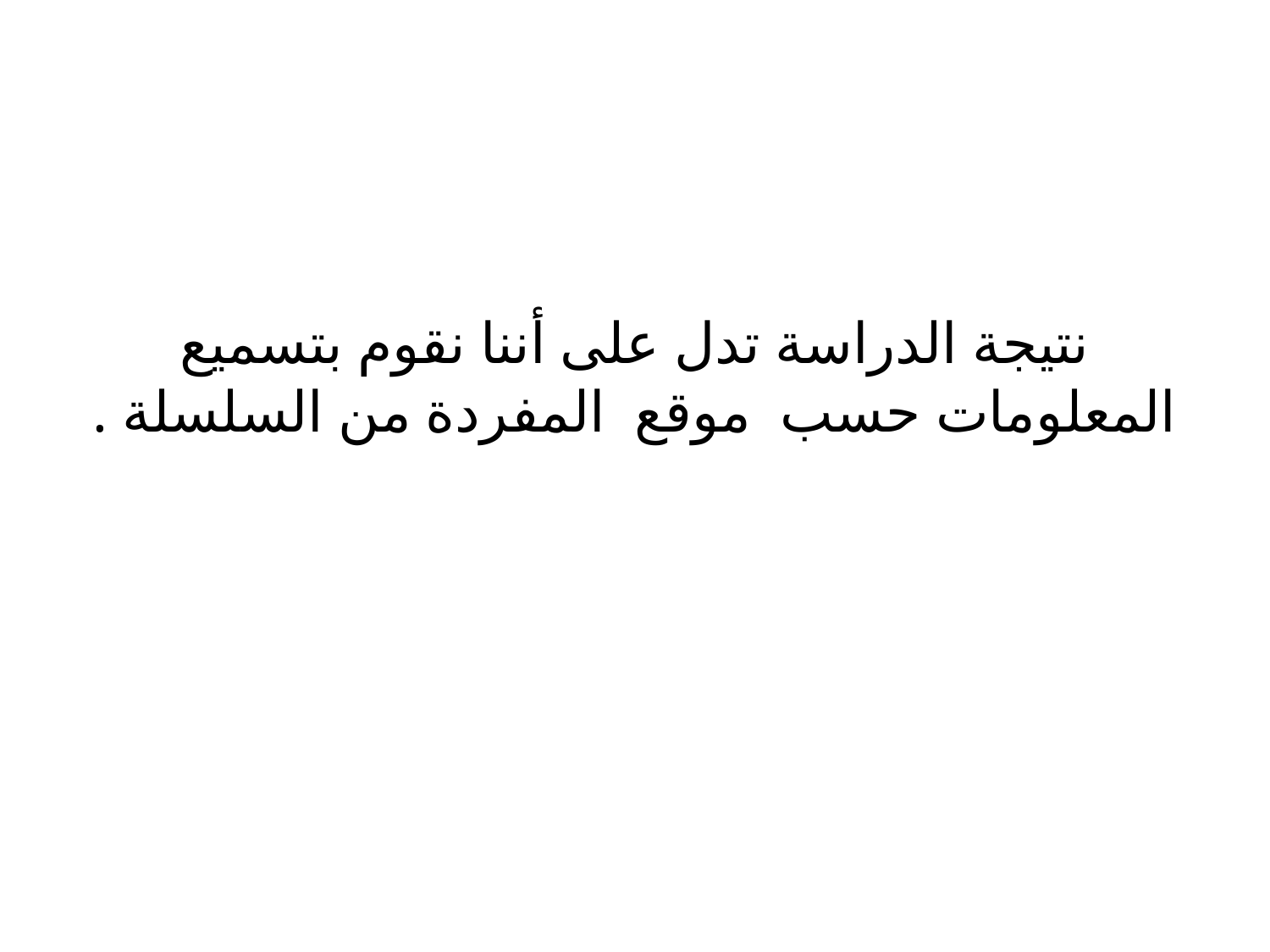

#

نتيجة الدراسة تدل على أننا نقوم بتسميع المعلومات حسب  موقع  المفردة من السلسلة .